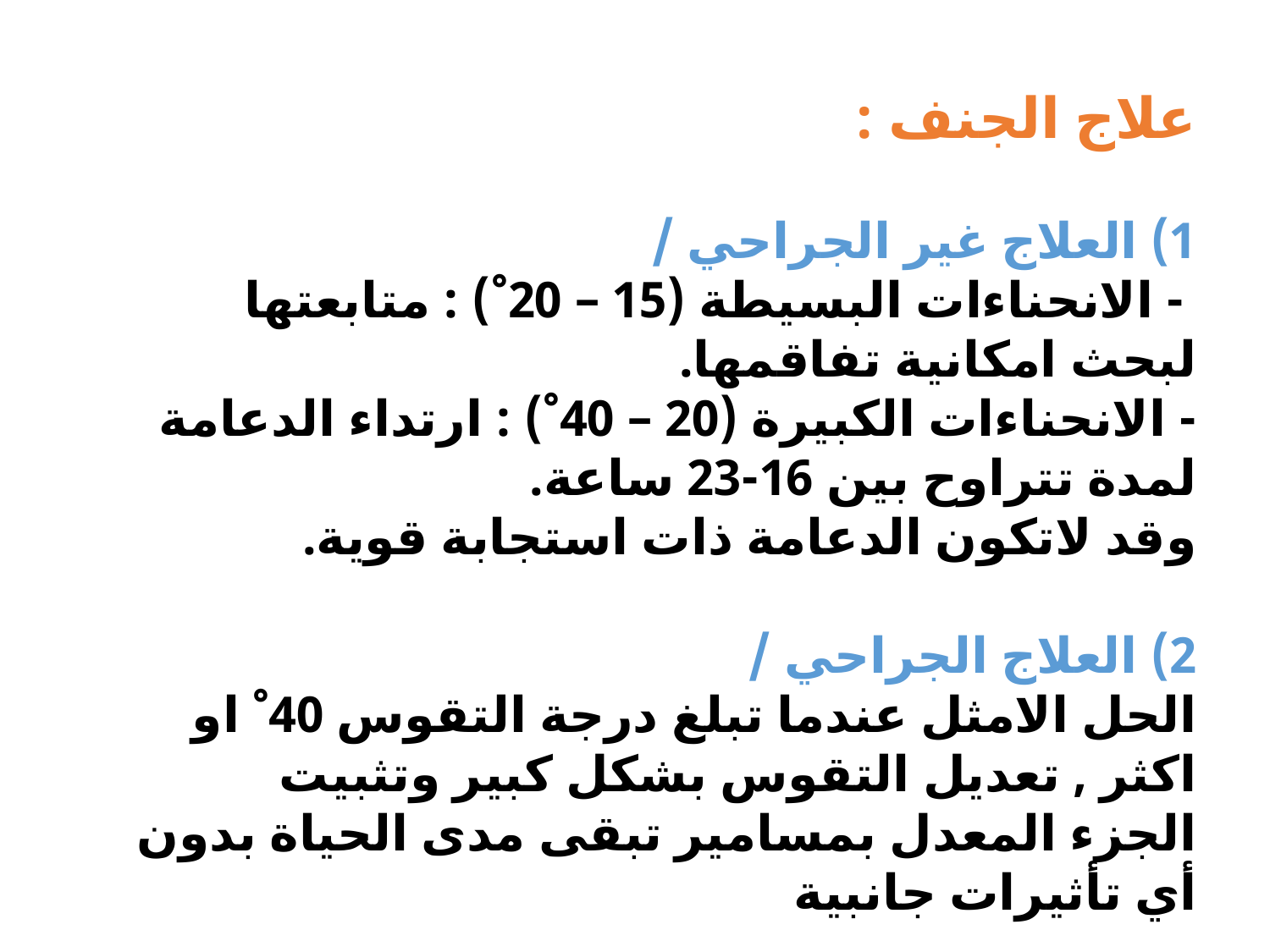

علاج الجنف :
1) العلاج غير الجراحي /
 - الانحناءات البسيطة (15 – 20 ْ) : متابعتها لبحث امكانية تفاقمها.
- الانحناءات الكبيرة (20 – 40 ْ) : ارتداء الدعامة لمدة تتراوح بين 16-23 ساعة.
وقد لاتكون الدعامة ذات استجابة قوية.
2) العلاج الجراحي /
الحل الامثل عندما تبلغ درجة التقوس 40 ْ او اكثر , تعديل التقوس بشكل كبير وتثبيت
الجزء المعدل بمسامير تبقى مدى الحياة بدون أي تأثيرات جانبية